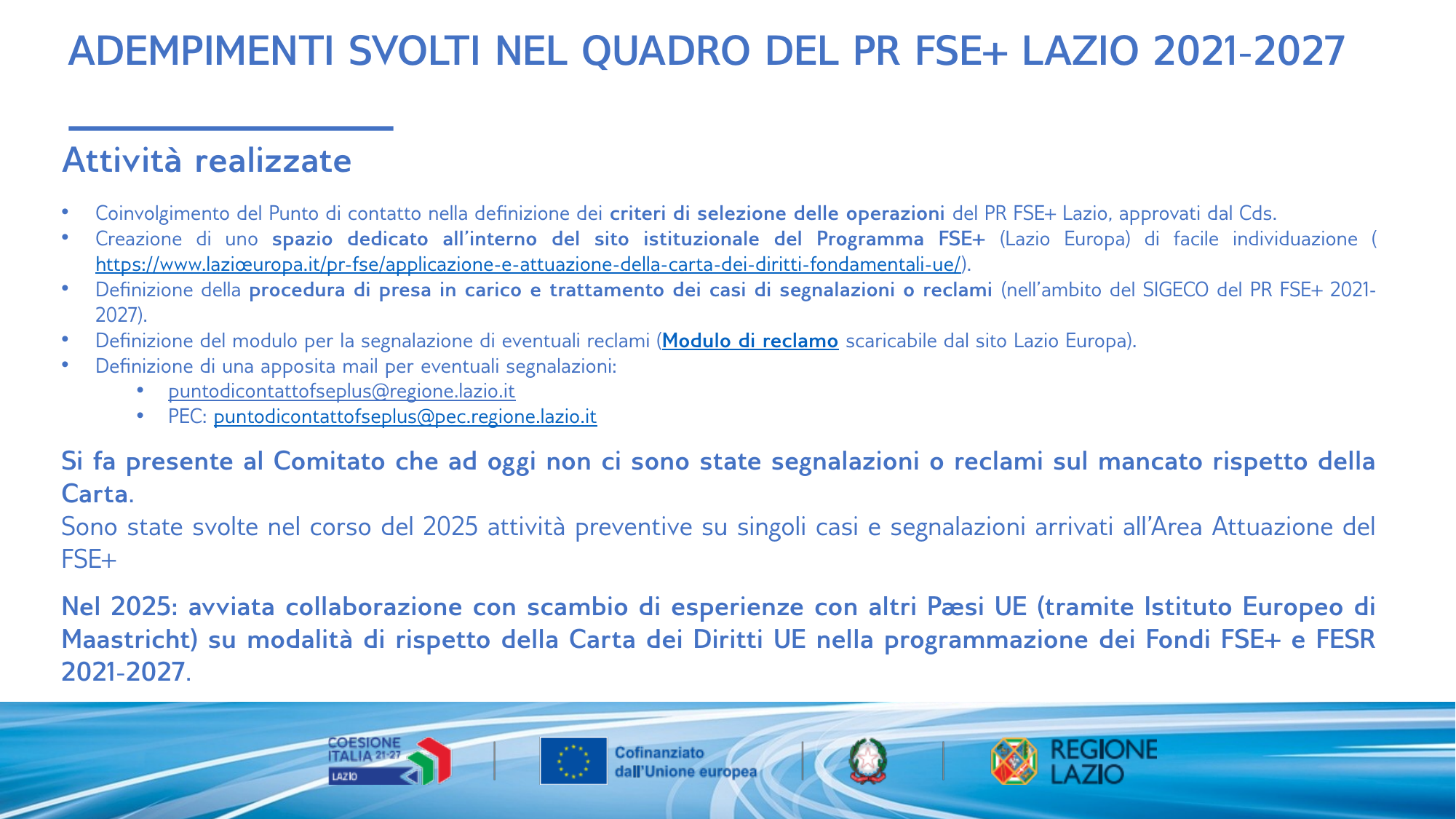

ADEMPIMENTI SVOLTI NEL QUADRO DEL PR FSE+ LAZIO 2021-2027

Attività realizzate
Coinvolgimento del Punto di contatto nella definizione dei criteri di selezione delle operazioni del PR FSE+ Lazio, approvati dal Cds.
Creazione di uno spazio dedicato all’interno del sito istituzionale del Programma FSE+ (Lazio Europa) di facile individuazione (https://www.lazioeuropa.it/pr-fse/applicazione-e-attuazione-della-carta-dei-diritti-fondamentali-ue/).
Definizione della procedura di presa in carico e trattamento dei casi di segnalazioni o reclami (nell’ambito del SIGECO del PR FSE+ 2021-2027).
Definizione del modulo per la segnalazione di eventuali reclami (Modulo di reclamo scaricabile dal sito Lazio Europa).
Definizione di una apposita mail per eventuali segnalazioni:
puntodicontattofseplus@regione.lazio.it
PEC: puntodicontattofseplus@pec.regione.lazio.it

Si fa presente al Comitato che ad oggi non ci sono state segnalazioni o reclami sul mancato rispetto della Carta.
Sono state svolte nel corso del 2025 attività preventive su singoli casi e segnalazioni arrivati all’Area Attuazione del FSE+

Nel 2025: avviata collaborazione con scambio di esperienze con altri Paesi UE (tramite Istituto Europeo di Maastricht) su modalità di rispetto della Carta dei Diritti UE nella programmazione dei Fondi FSE+ e FESR 2021-2027.